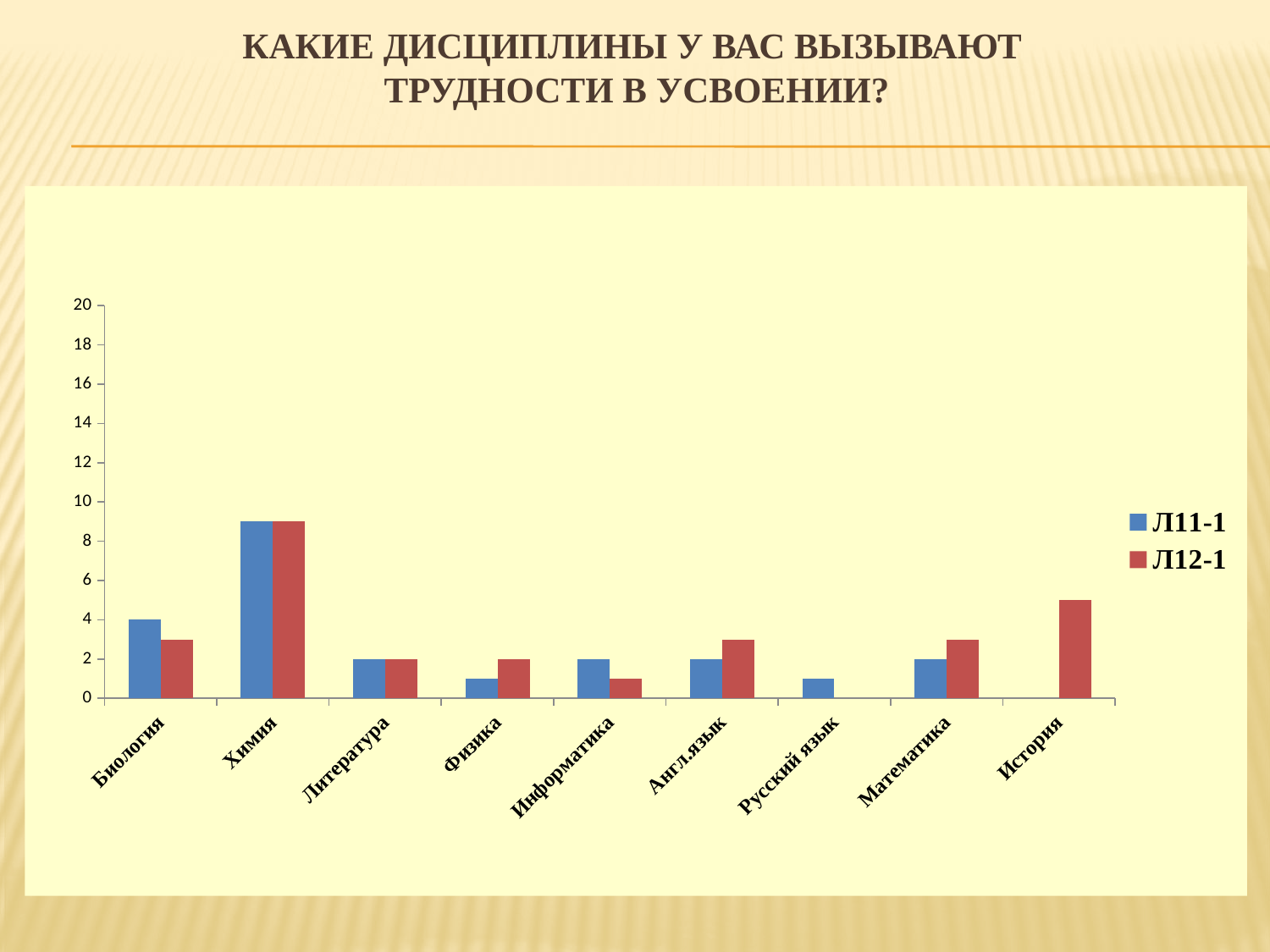

# Какие дисциплины у вас вызывают трудности в усвоении?

### Chart

| Category | Л11-1 | Л12-1 |
|---|---|---|
| Биология | 4.0 | 3.0 |
| Химия | 9.0 | 9.0 |
| Литература | 2.0 | 2.0 |
| Физика | 1.0 | 2.0 |
| Информатика | 2.0 | 1.0 |
| Англ.язык | 2.0 | 3.0 |
| Русский язык | 1.0 | None |
| Математика | 2.0 | 3.0 |
| История | None | 5.0 |